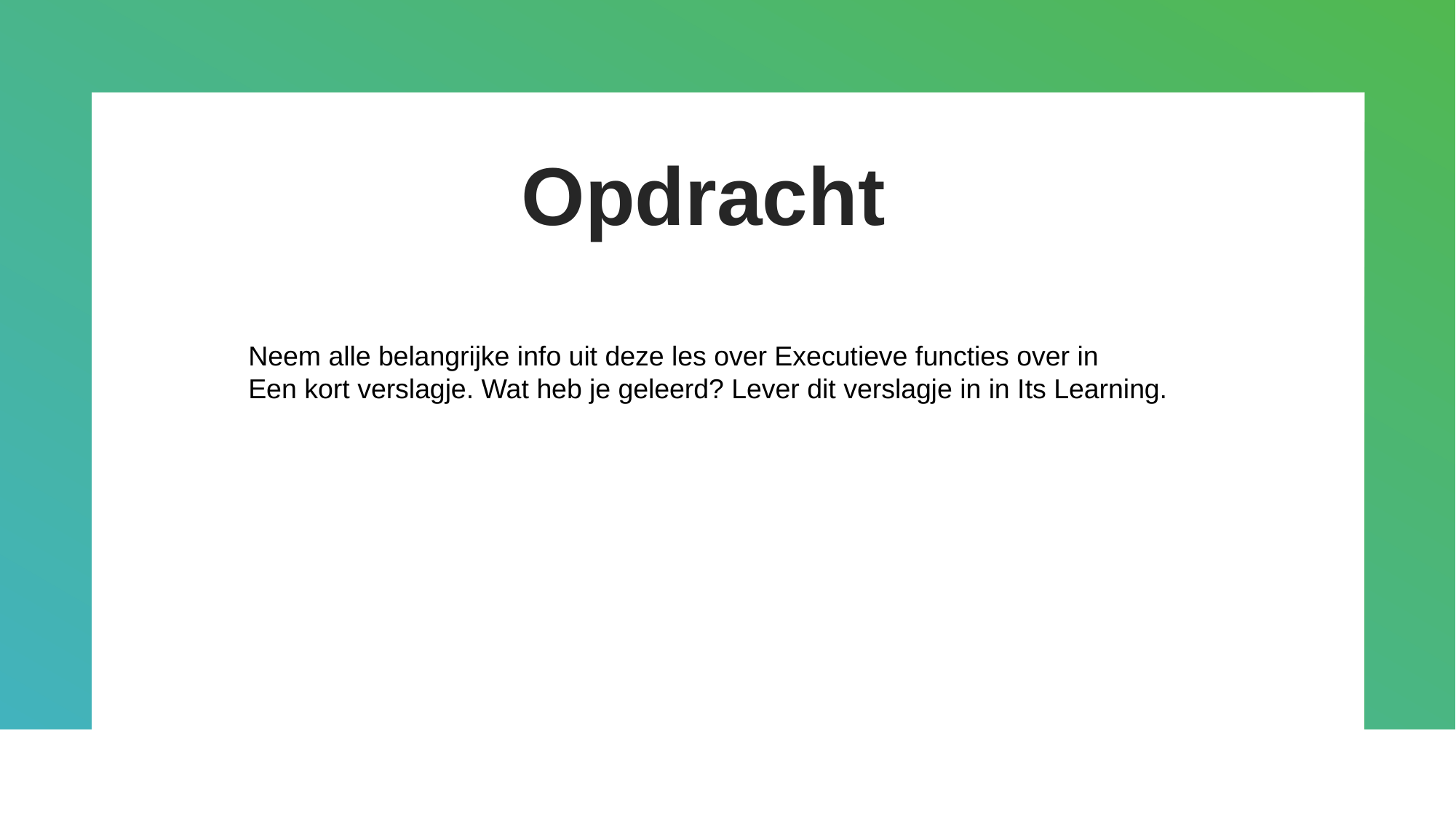

Opdracht
Neem alle belangrijke info uit deze les over Executieve functies over in
Een kort verslagje. Wat heb je geleerd? Lever dit verslagje in in Its Learning.